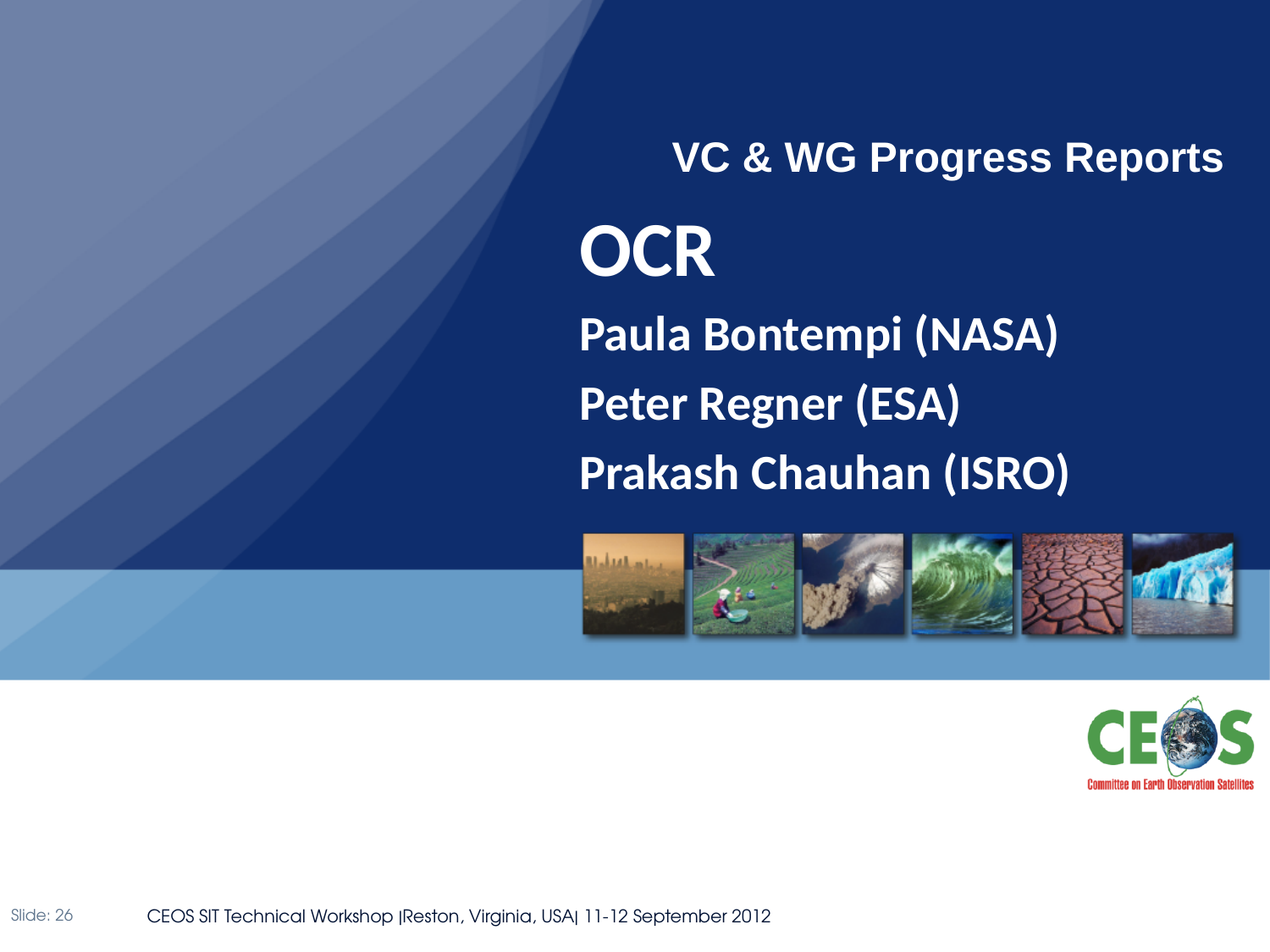

# VC & WG Progress Reports
OCR
Paula Bontempi (NASA)
Peter Regner (ESA)
Prakash Chauhan (ISRO)